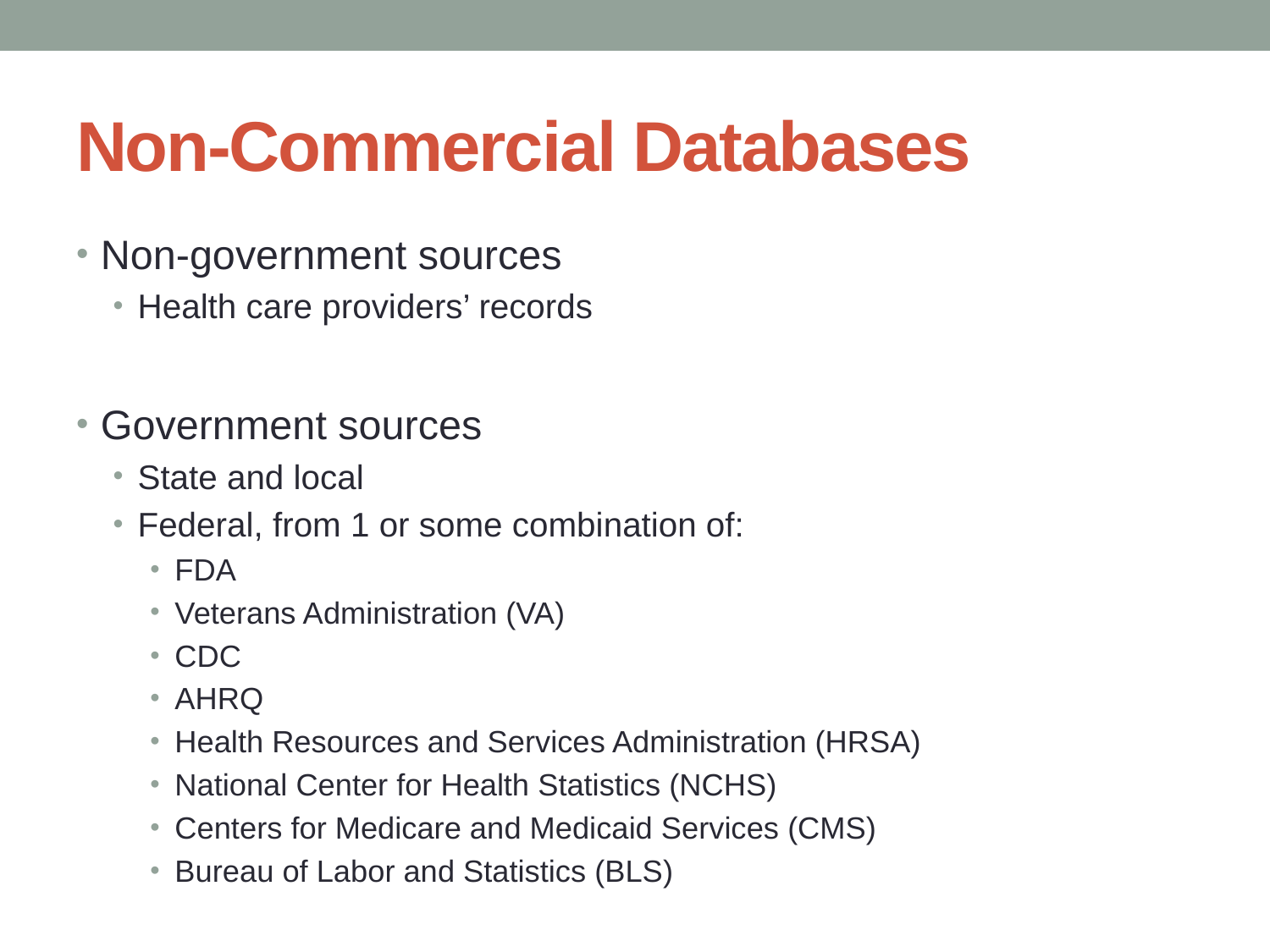

# Non-Commercial Databases
Non-government sources
Health care providers’ records

Government sources
State and local
Federal, from 1 or some combination of:
FDA
Veterans Administration (VA)
CDC
AHRQ
Health Resources and Services Administration (HRSA)
National Center for Health Statistics (NCHS)
Centers for Medicare and Medicaid Services (CMS)
Bureau of Labor and Statistics (BLS)